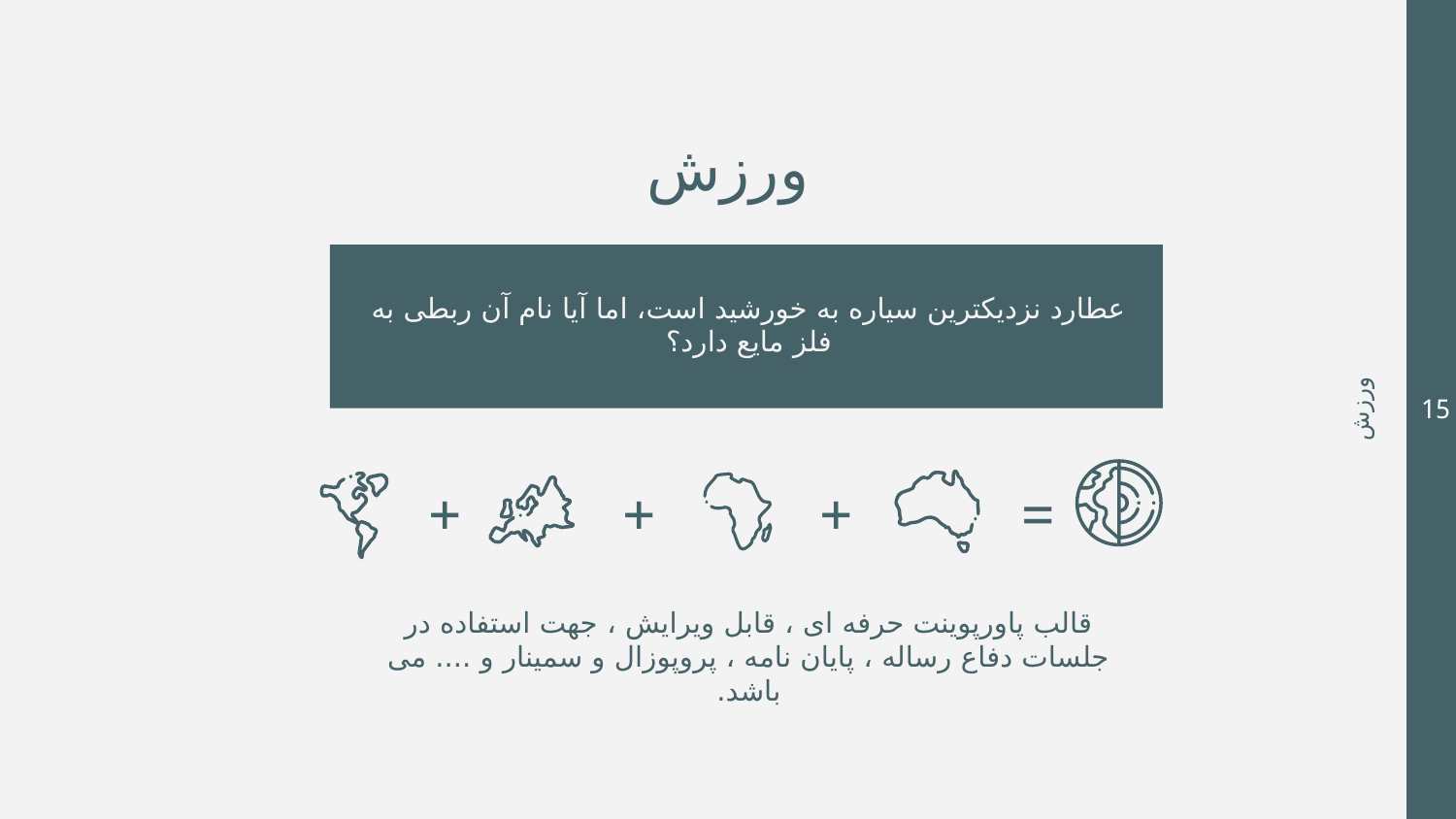

# ورزش

عطارد نزدیکترین سیاره به خورشید است، اما آیا نام آن ربطی به فلز مایع دارد؟
ورزش
15

+
+
+
=

قالب پاورپوينت حرفه ای ، قابل ویرایش ، جهت استفاده در جلسات دفاع رساله ، پایان نامه ، پروپوزال و سمینار و .... می باشد.